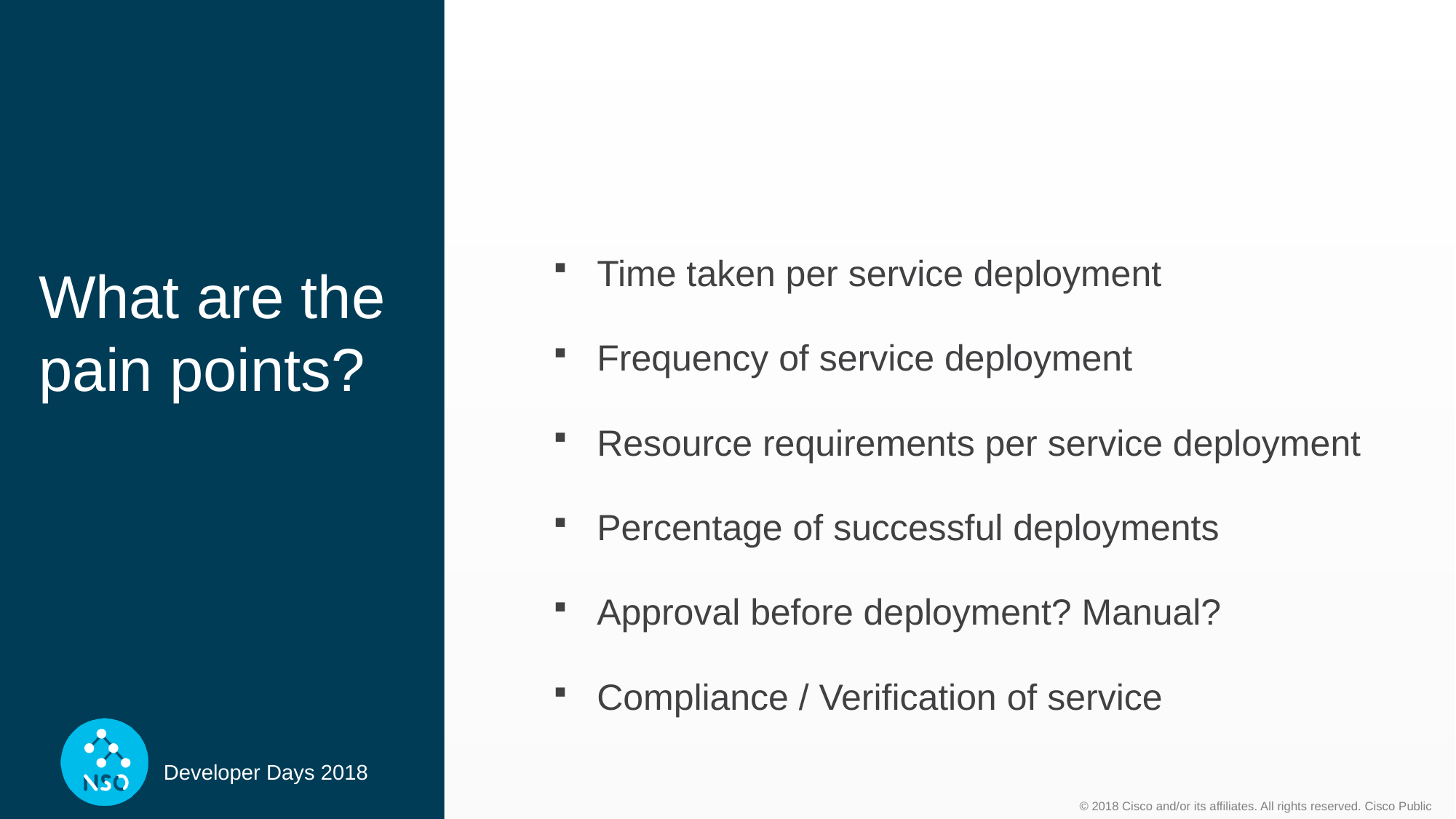

Time taken per service deployment
Frequency of service deployment
Resource requirements per service deployment
Percentage of successful deployments
Approval before deployment? Manual?
Compliance / Verification of service
# What are the pain points?